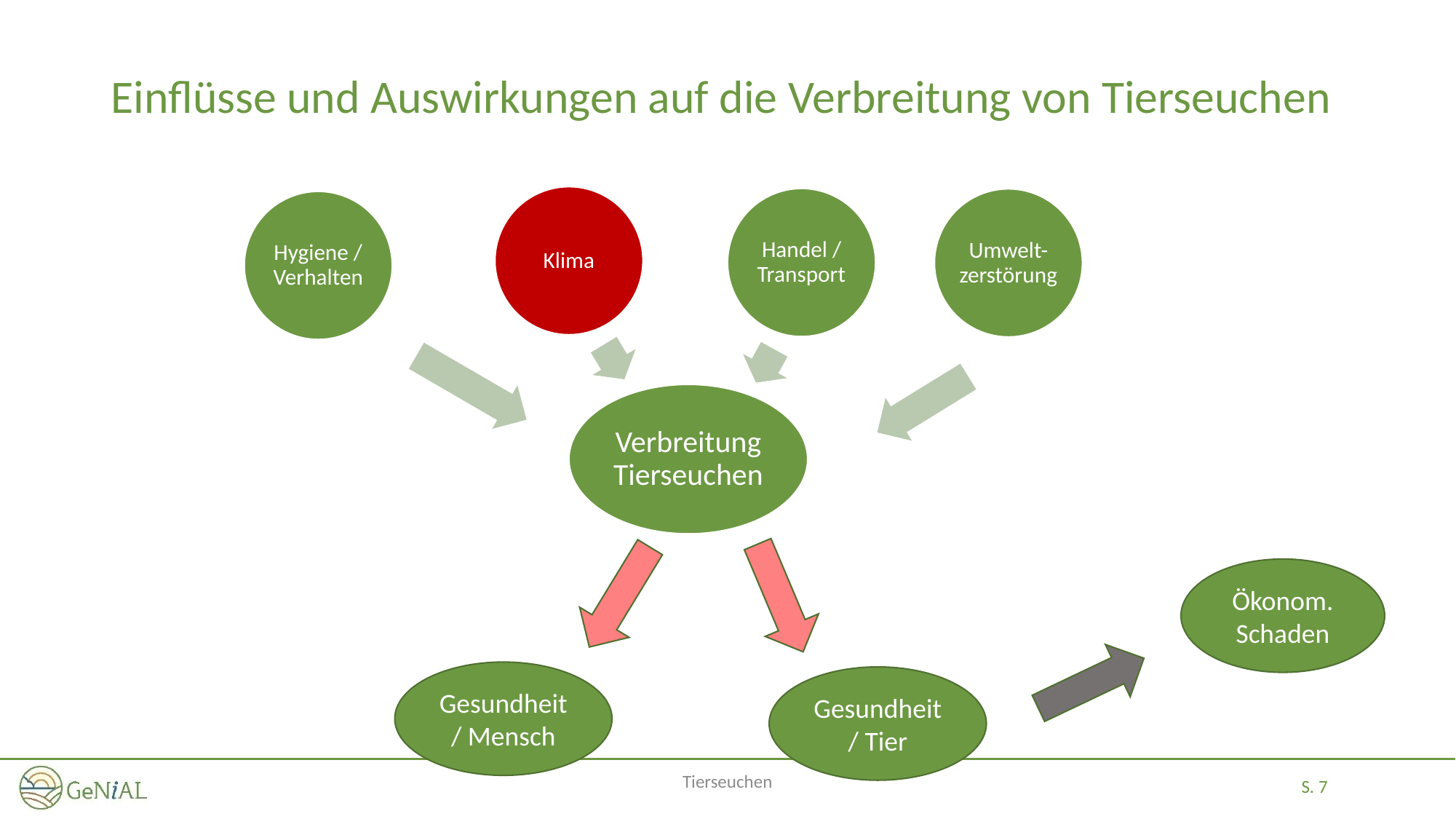

# Einflüsse und Auswirkungen auf die Verbreitung von Tierseuchen
Klima
Handel / Transport
Umwelt-zerstörung
Hygiene /
Verhalten

Verbreitung
Tierseuchen

Ökonom. Schaden

Gesundheit / Mensch
Gesundheit / Tier
Tierseuchen